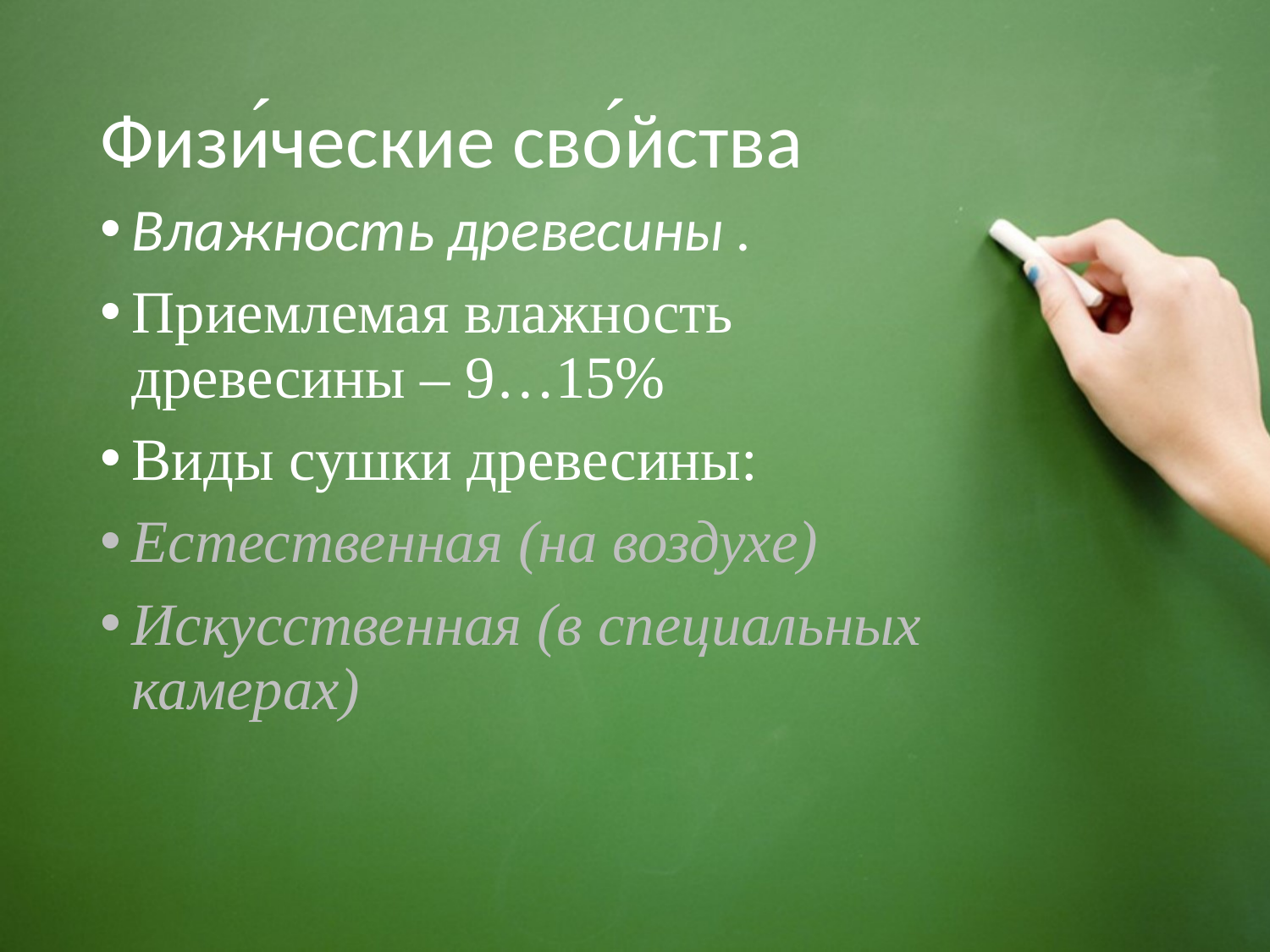

# Физи́ческие сво́йства

Влажность древесины .
Приемлемая влажность древесины – 9…15%
Виды сушки древесины:
Естественная (на воздухе)
Искусственная (в специальных камерах)